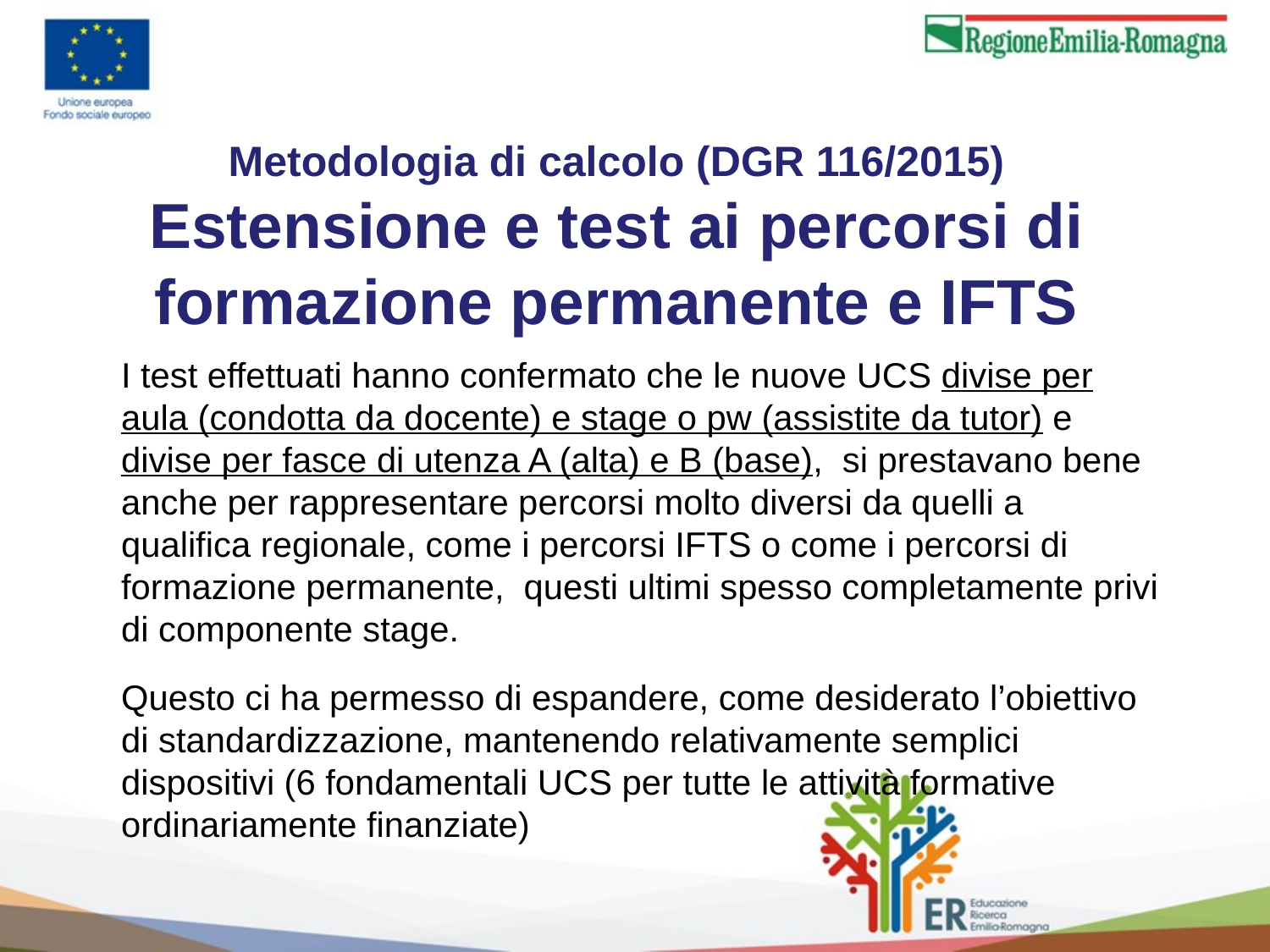

# Metodologia di calcolo (DGR 116/2015) Estensione e test ai percorsi di formazione permanente e IFTS
I test effettuati hanno confermato che le nuove UCS divise per aula (condotta da docente) e stage o pw (assistite da tutor) e divise per fasce di utenza A (alta) e B (base),  si prestavano bene anche per rappresentare percorsi molto diversi da quelli a qualifica regionale, come i percorsi IFTS o come i percorsi di formazione permanente,  questi ultimi spesso completamente privi di componente stage.

Questo ci ha permesso di espandere, come desiderato l’obiettivo di standardizzazione, mantenendo relativamente semplici dispositivi (6 fondamentali UCS per tutte le attività formative ordinariamente finanziate)